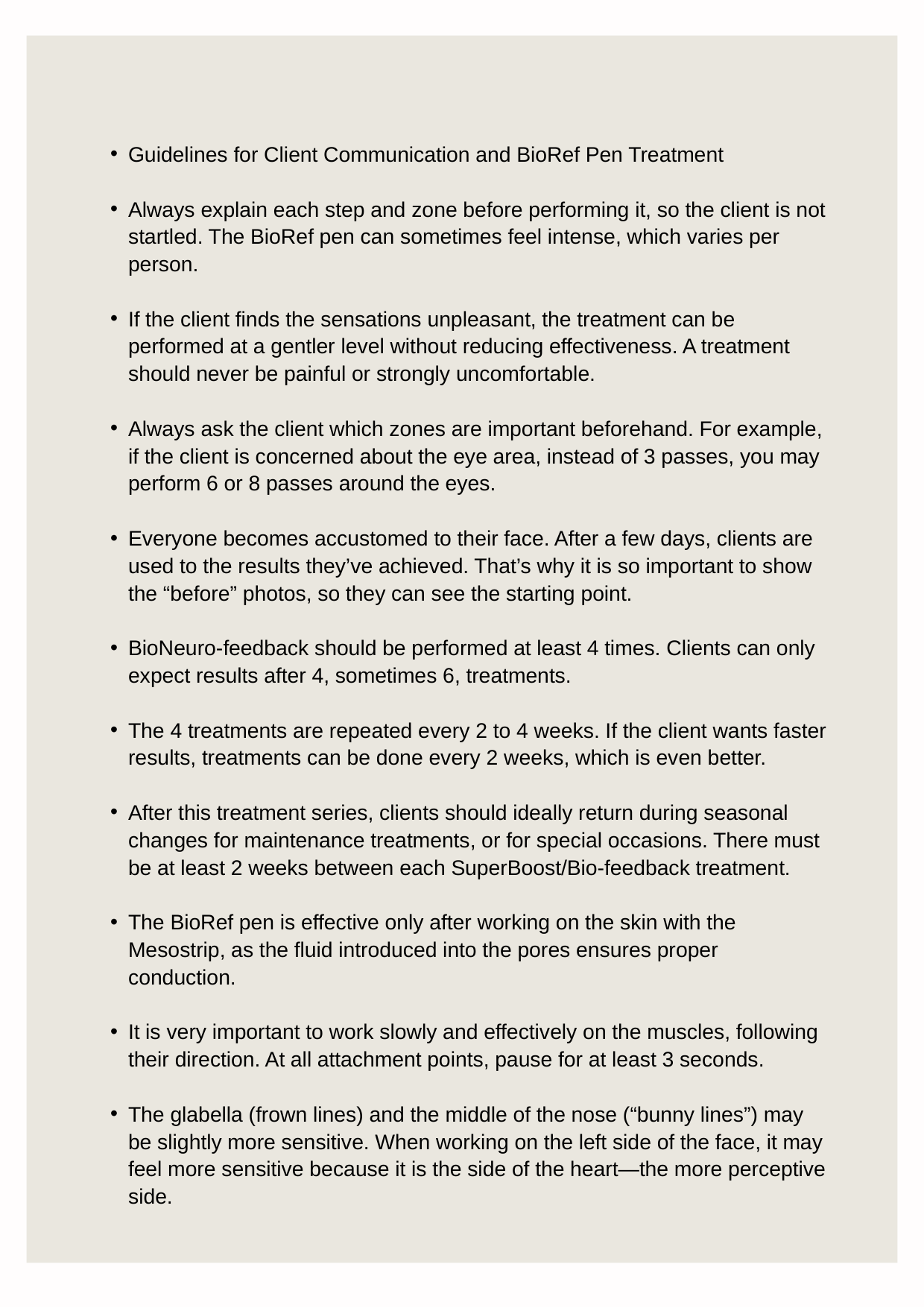

Guidelines for Client Communication and BioRef Pen Treatment

Always explain each step and zone before performing it, so the client is not startled. The BioRef pen can sometimes feel intense, which varies per person.

If the client finds the sensations unpleasant, the treatment can be performed at a gentler level without reducing effectiveness. A treatment should never be painful or strongly uncomfortable.

Always ask the client which zones are important beforehand. For example, if the client is concerned about the eye area, instead of 3 passes, you may perform 6 or 8 passes around the eyes.

Everyone becomes accustomed to their face. After a few days, clients are used to the results they’ve achieved. That’s why it is so important to show the “before” photos, so they can see the starting point.

BioNeuro-feedback should be performed at least 4 times. Clients can only expect results after 4, sometimes 6, treatments.

The 4 treatments are repeated every 2 to 4 weeks. If the client wants faster results, treatments can be done every 2 weeks, which is even better.

After this treatment series, clients should ideally return during seasonal changes for maintenance treatments, or for special occasions. There must be at least 2 weeks between each SuperBoost/Bio-feedback treatment.

The BioRef pen is effective only after working on the skin with the Mesostrip, as the fluid introduced into the pores ensures proper conduction.

It is very important to work slowly and effectively on the muscles, following their direction. At all attachment points, pause for at least 3 seconds.

The glabella (frown lines) and the middle of the nose (“bunny lines”) may be slightly more sensitive. When working on the left side of the face, it may feel more sensitive because it is the side of the heart—the more perceptive side.